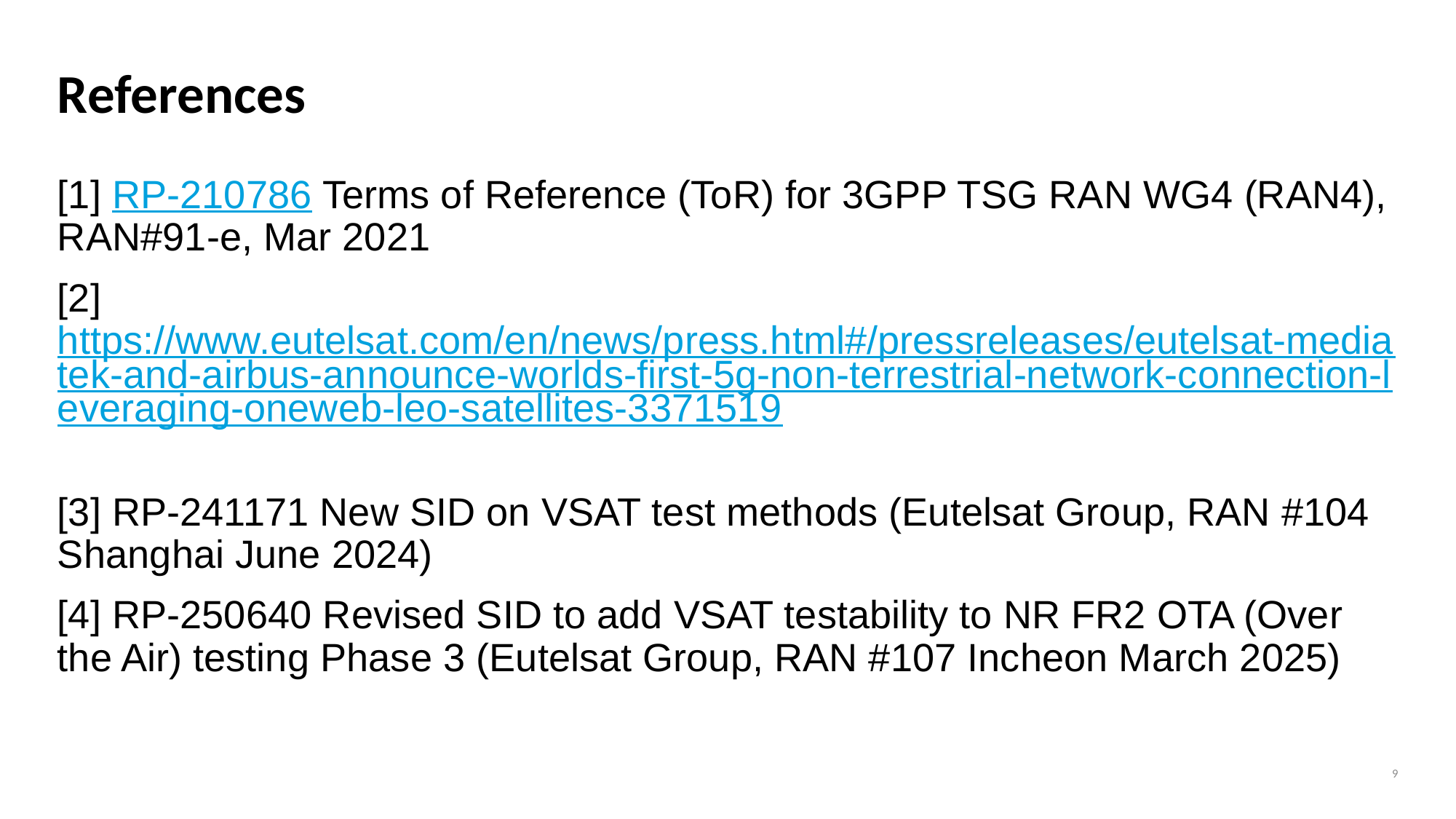

# References
[1] RP-210786 Terms of Reference (ToR) for 3GPP TSG RAN WG4 (RAN4), RAN#91-e, Mar 2021
[2] https://www.eutelsat.com/en/news/press.html#/pressreleases/eutelsat-mediatek-and-airbus-announce-worlds-first-5g-non-terrestrial-network-connection-leveraging-oneweb-leo-satellites-3371519
[3] RP-241171 New SID on VSAT test methods (Eutelsat Group, RAN #104 Shanghai June 2024)
[4] RP-250640 Revised SID to add VSAT testability to NR FR2 OTA (Over the Air) testing Phase 3 (Eutelsat Group, RAN #107 Incheon March 2025)

9